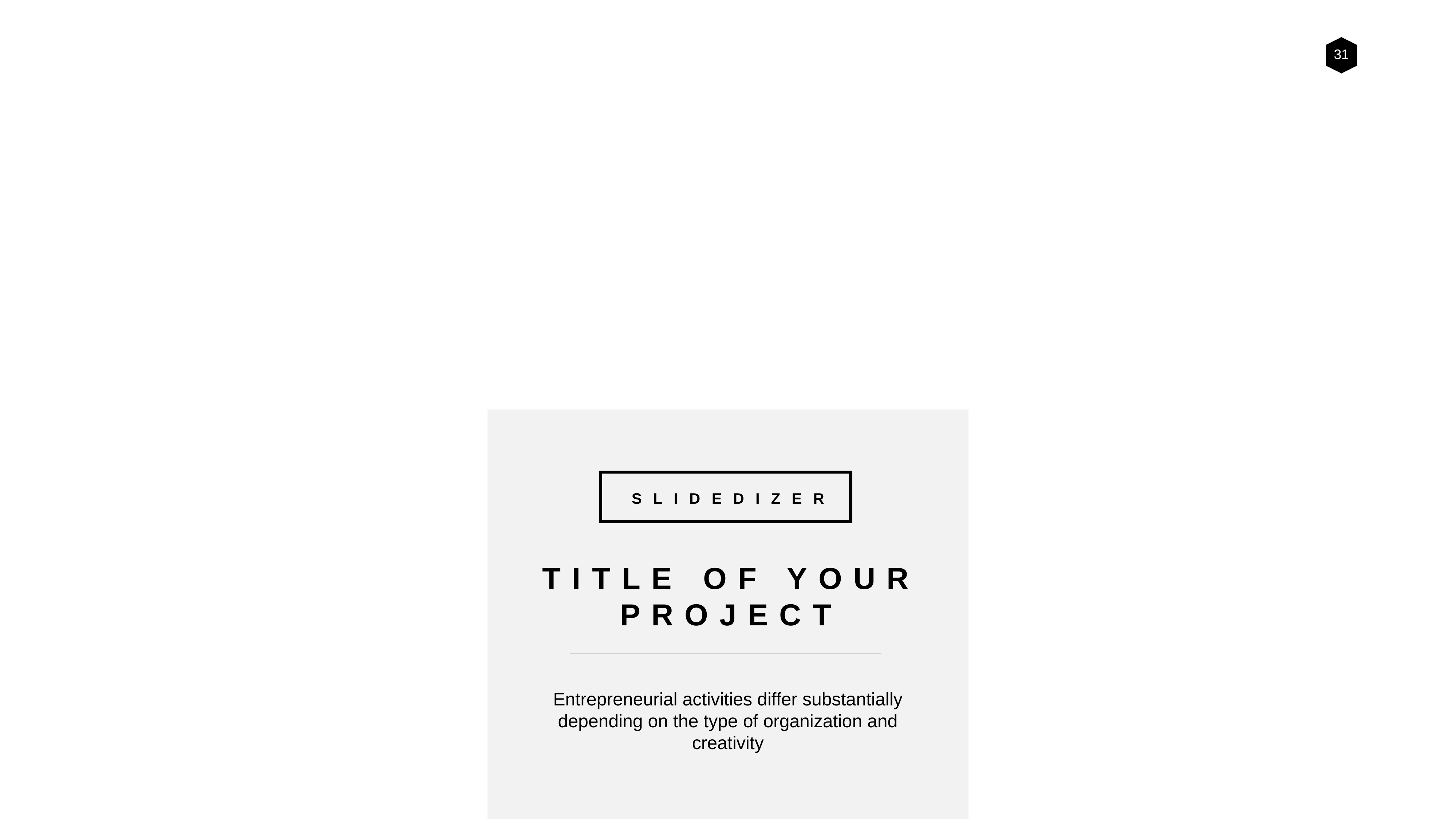

SLIDEDIZER
TITLE OF YOUR
PROJECT
Entrepreneurial activities differ substantially depending on the type of organization and creativity